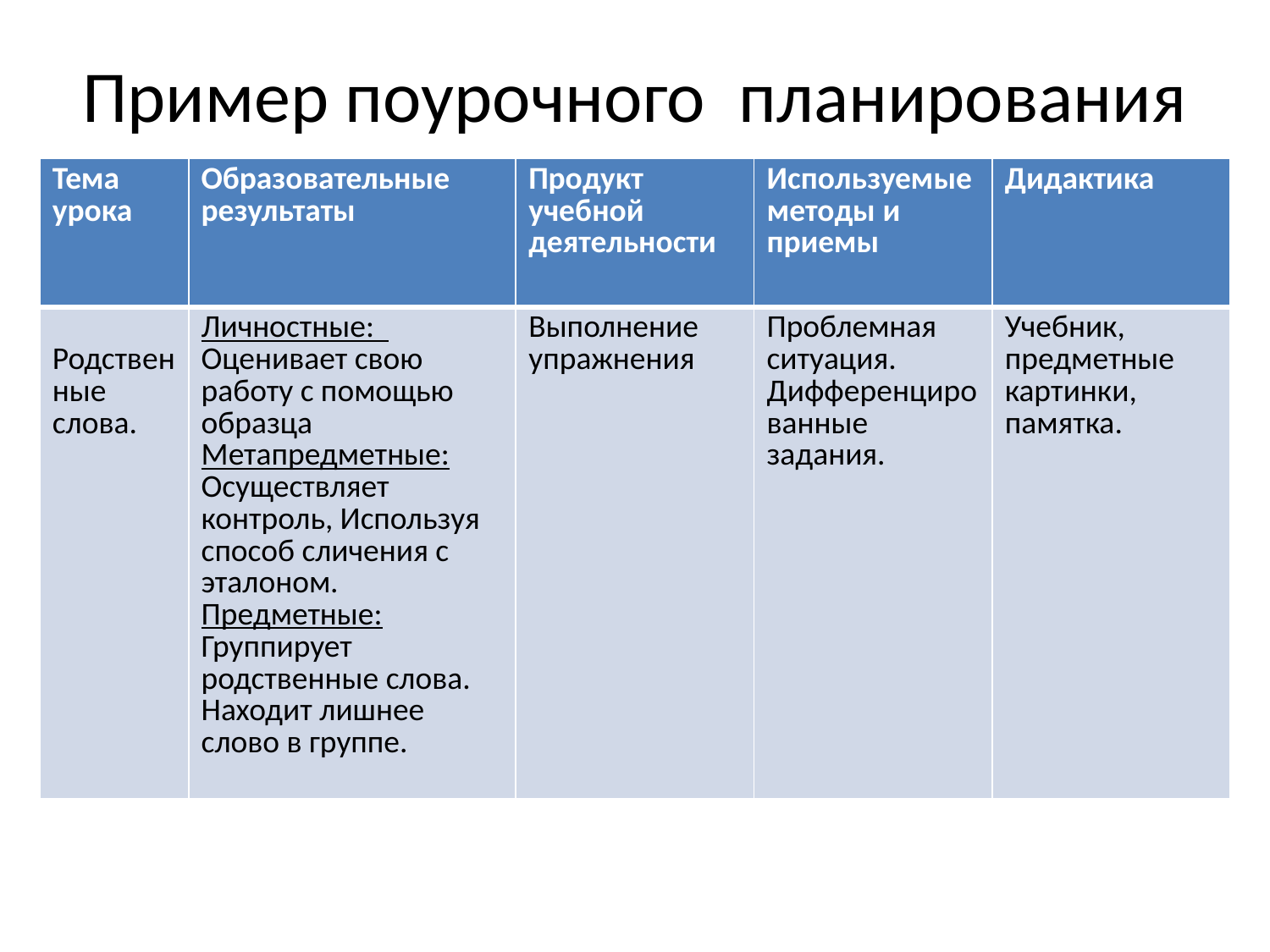

# Пример поурочного  планирования
| Тема урока | Образовательные результаты | Продукт учебной деятельности | Используемые методы и приемы | Дидактика |
| --- | --- | --- | --- | --- |
| Родственные слова. | Личностные: Оценивает свою работу с помощью образца Метапредметные: Осуществляет контроль, Используя способ сличения с эталоном. Предметные: Группирует родственные слова. Находит лишнее слово в группе. | Выполнение упражнения | Проблемная ситуация. Дифференцированные задания. | Учебник, предметные картинки, памятка. |